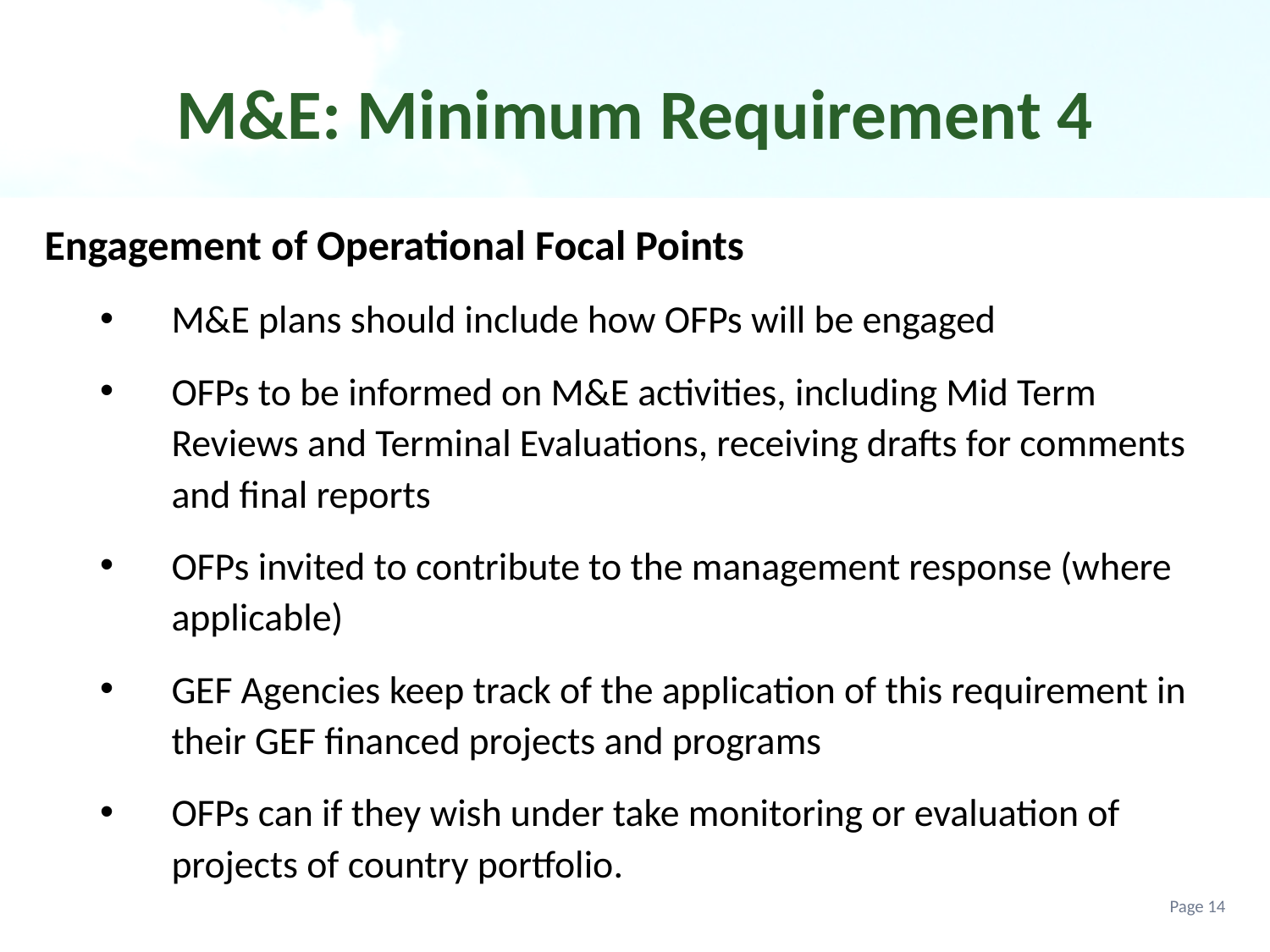

# M&E: Minimum Requirement 4
Engagement of Operational Focal Points
M&E plans should include how OFPs will be engaged
OFPs to be informed on M&E activities, including Mid Term Reviews and Terminal Evaluations, receiving drafts for comments and final reports
OFPs invited to contribute to the management response (where applicable)
GEF Agencies keep track of the application of this requirement in their GEF financed projects and programs
OFPs can if they wish under take monitoring or evaluation of projects of country portfolio.